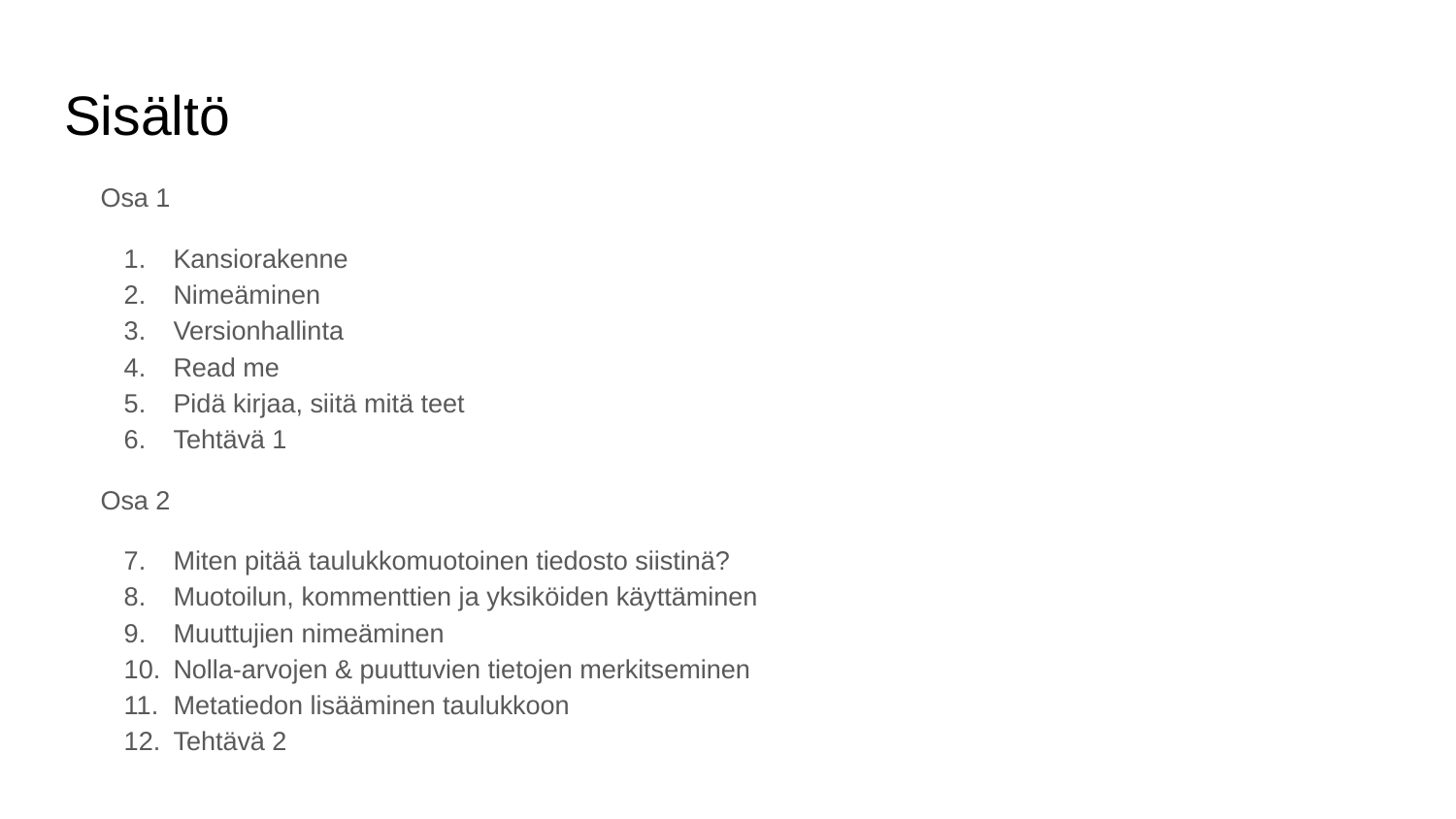

# Sisältö
Osa 1
Kansiorakenne
Nimeäminen
Versionhallinta
Read me
Pidä kirjaa, siitä mitä teet
Tehtävä 1
Osa 2
Miten pitää taulukkomuotoinen tiedosto siistinä?
Muotoilun, kommenttien ja yksiköiden käyttäminen
Muuttujien nimeäminen
Nolla-arvojen & puuttuvien tietojen merkitseminen
Metatiedon lisääminen taulukkoon
Tehtävä 2